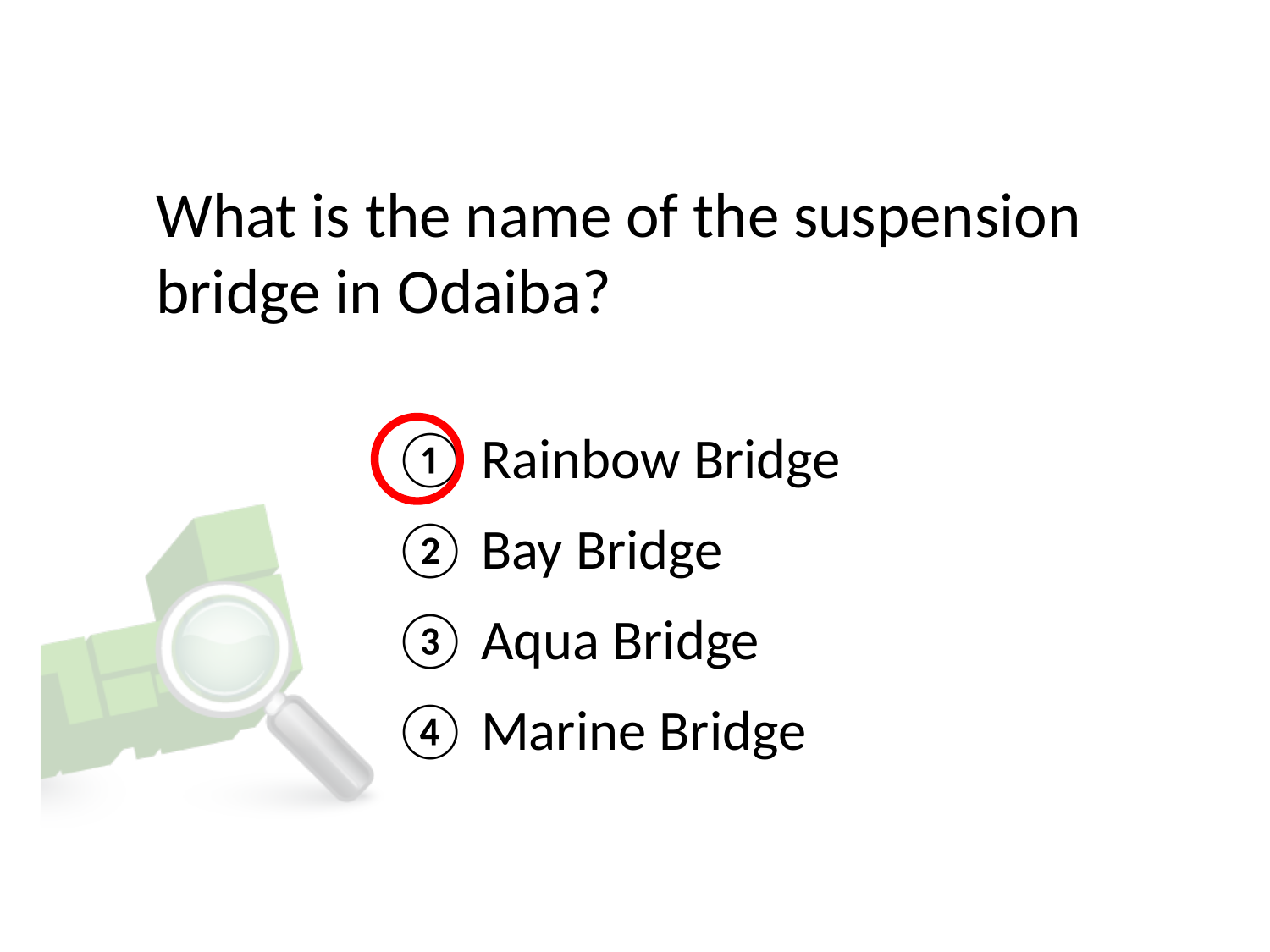

# What is the name of the suspension bridge in Odaiba?
① Rainbow Bridge
② Bay Bridge
③ Aqua Bridge
④ Marine Bridge